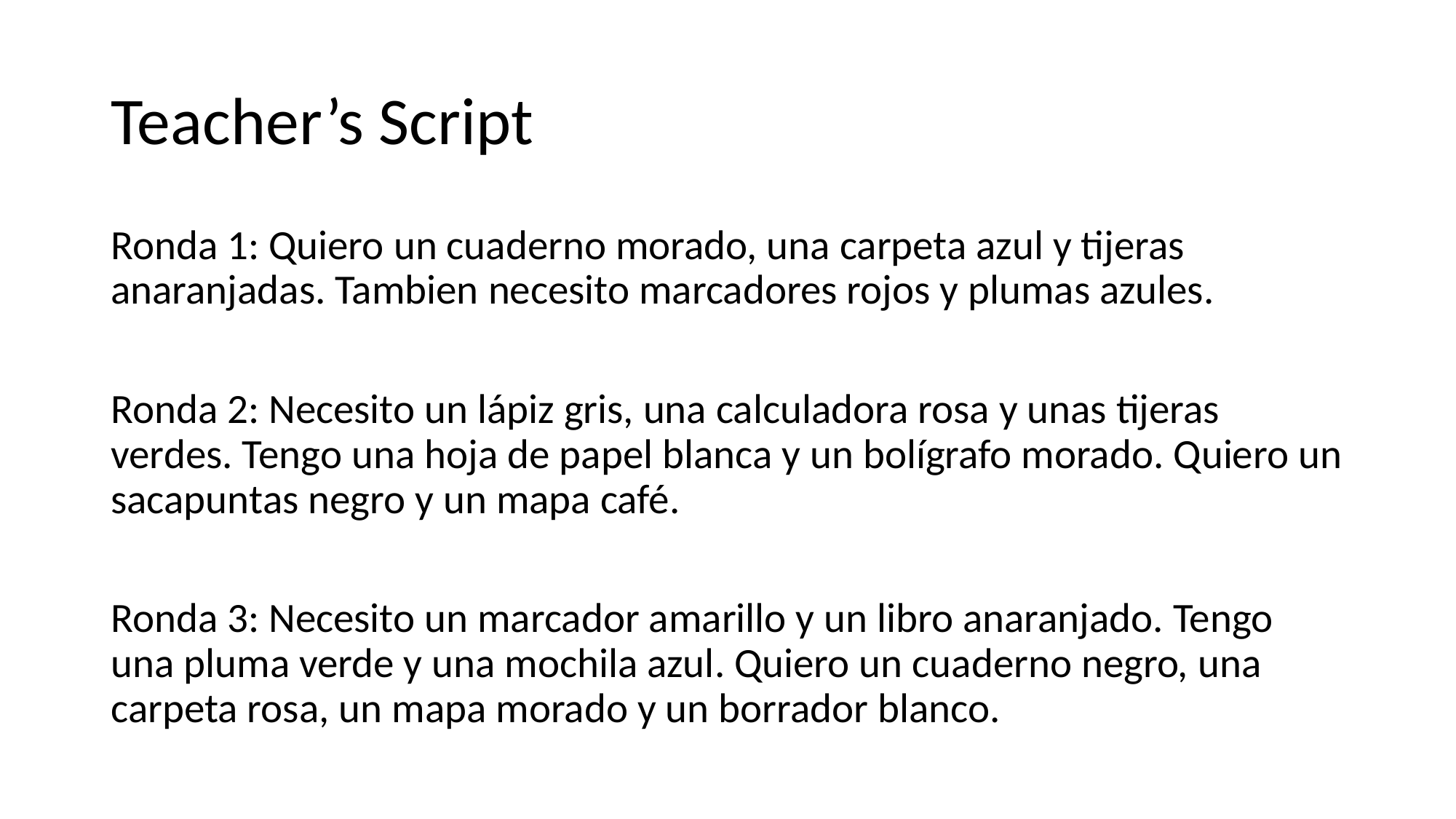

# Teacher’s Script
Ronda 1: Quiero un cuaderno morado, una carpeta azul y tijeras anaranjadas. Tambien necesito marcadores rojos y plumas azules.

Ronda 2: Necesito un lápiz gris, una calculadora rosa y unas tijeras verdes. Tengo una hoja de papel blanca y un bolígrafo morado. Quiero un sacapuntas negro y un mapa café.

Ronda 3: Necesito un marcador amarillo y un libro anaranjado. Tengo una pluma verde y una mochila azul. Quiero un cuaderno negro, una carpeta rosa, un mapa morado y un borrador blanco.